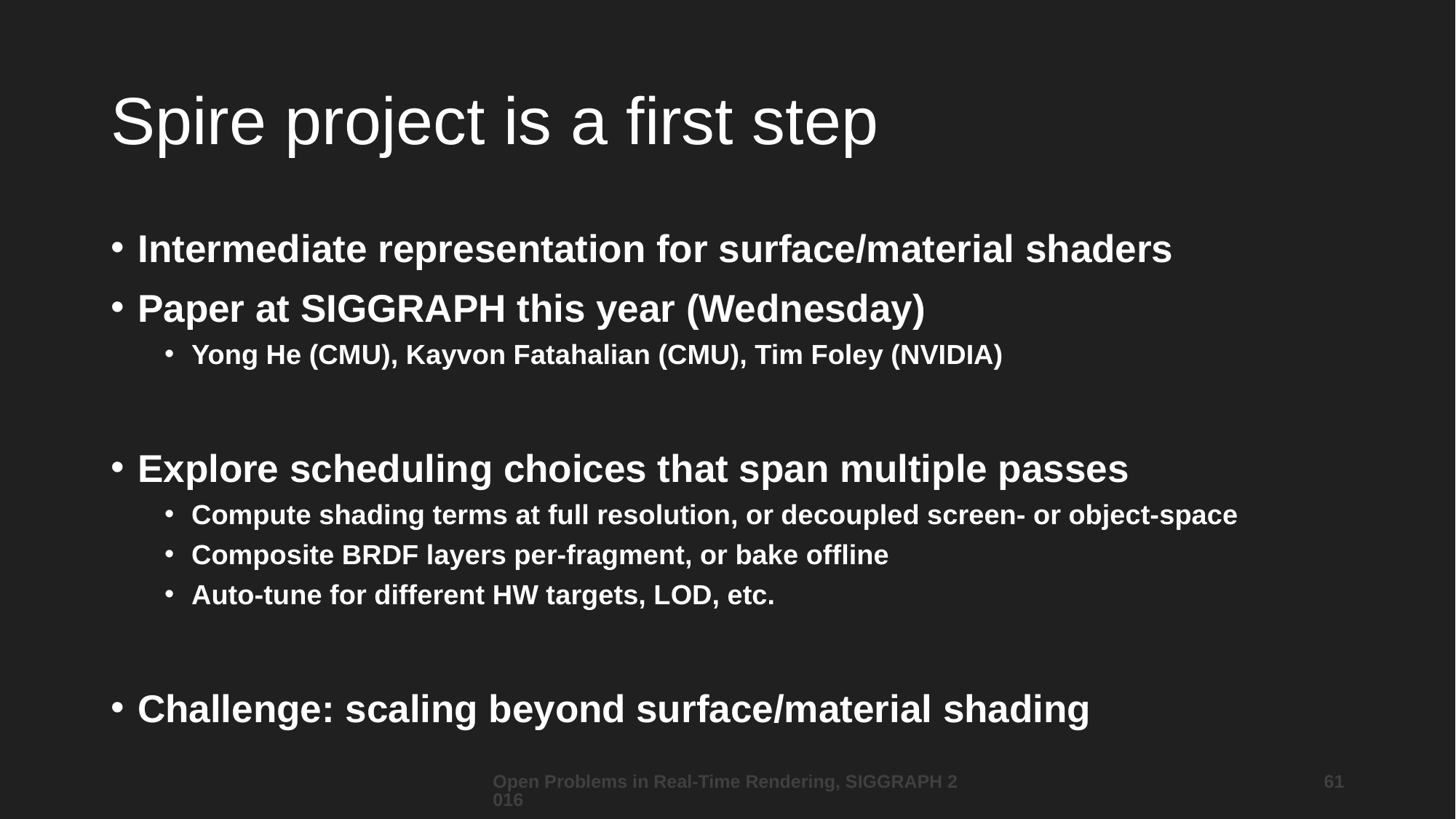

# Spire project is a first step
Intermediate representation for surface/material shaders
Paper at SIGGRAPH this year (Wednesday)
Yong He (CMU), Kayvon Fatahalian (CMU), Tim Foley (NVIDIA)

Explore scheduling choices that span multiple passes
Compute shading terms at full resolution, or decoupled screen- or object-space
Composite BRDF layers per-fragment, or bake offline
Auto-tune for different HW targets, LOD, etc.

Challenge: scaling beyond surface/material shading
Open Problems in Real-Time Rendering, SIGGRAPH 2016
61